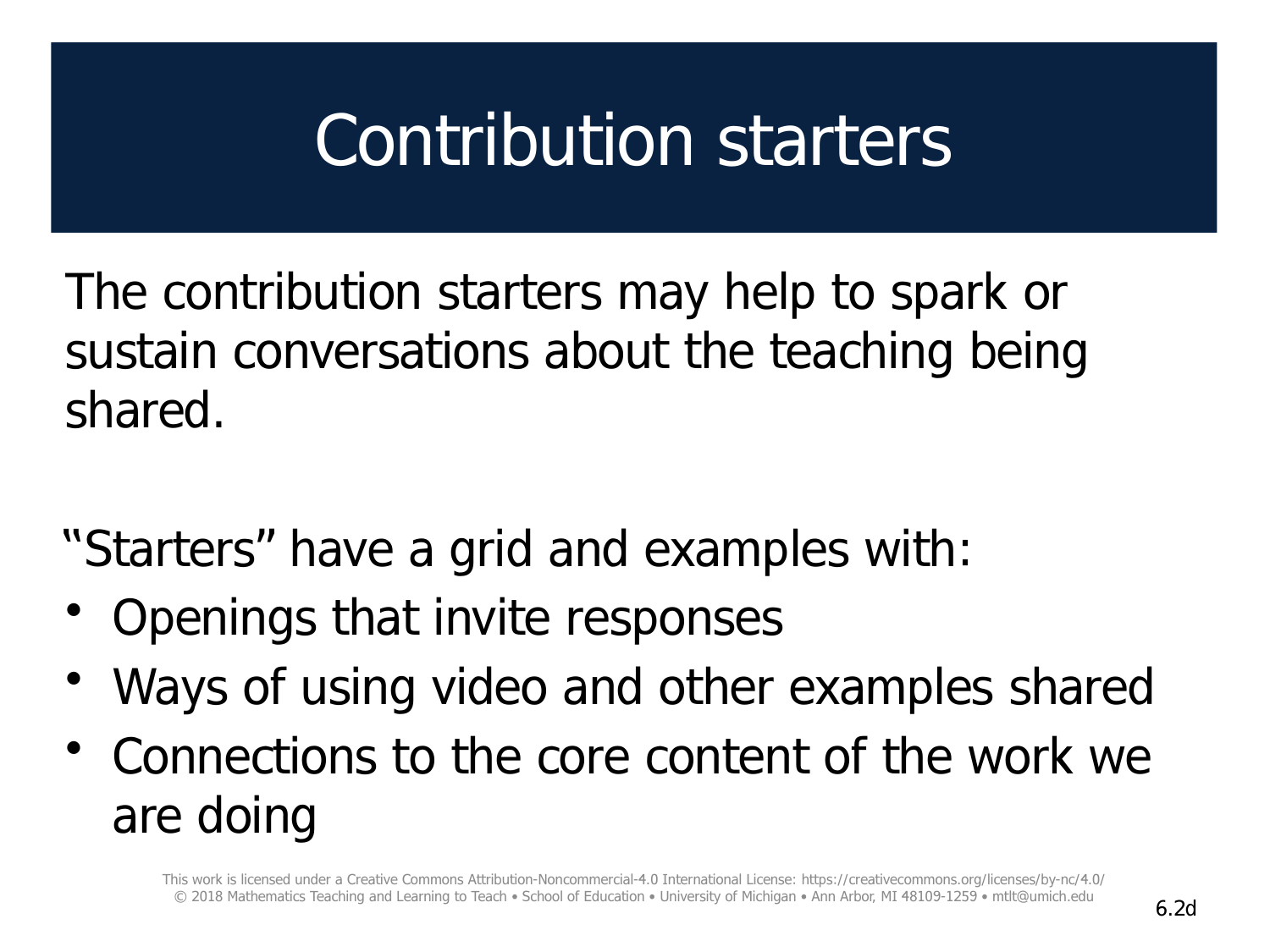

# Contribution starters
The contribution starters may help to spark or sustain conversations about the teaching being shared.

“Starters” have a grid and examples with:
Openings that invite responses
Ways of using video and other examples shared
Connections to the core content of the work we are doing
This work is licensed under a Creative Commons Attribution-Noncommercial-4.0 International License: https://creativecommons.org/licenses/by-nc/4.0/
© 2018 Mathematics Teaching and Learning to Teach • School of Education • University of Michigan • Ann Arbor, MI 48109-1259 • mtlt@umich.edu
6.2d